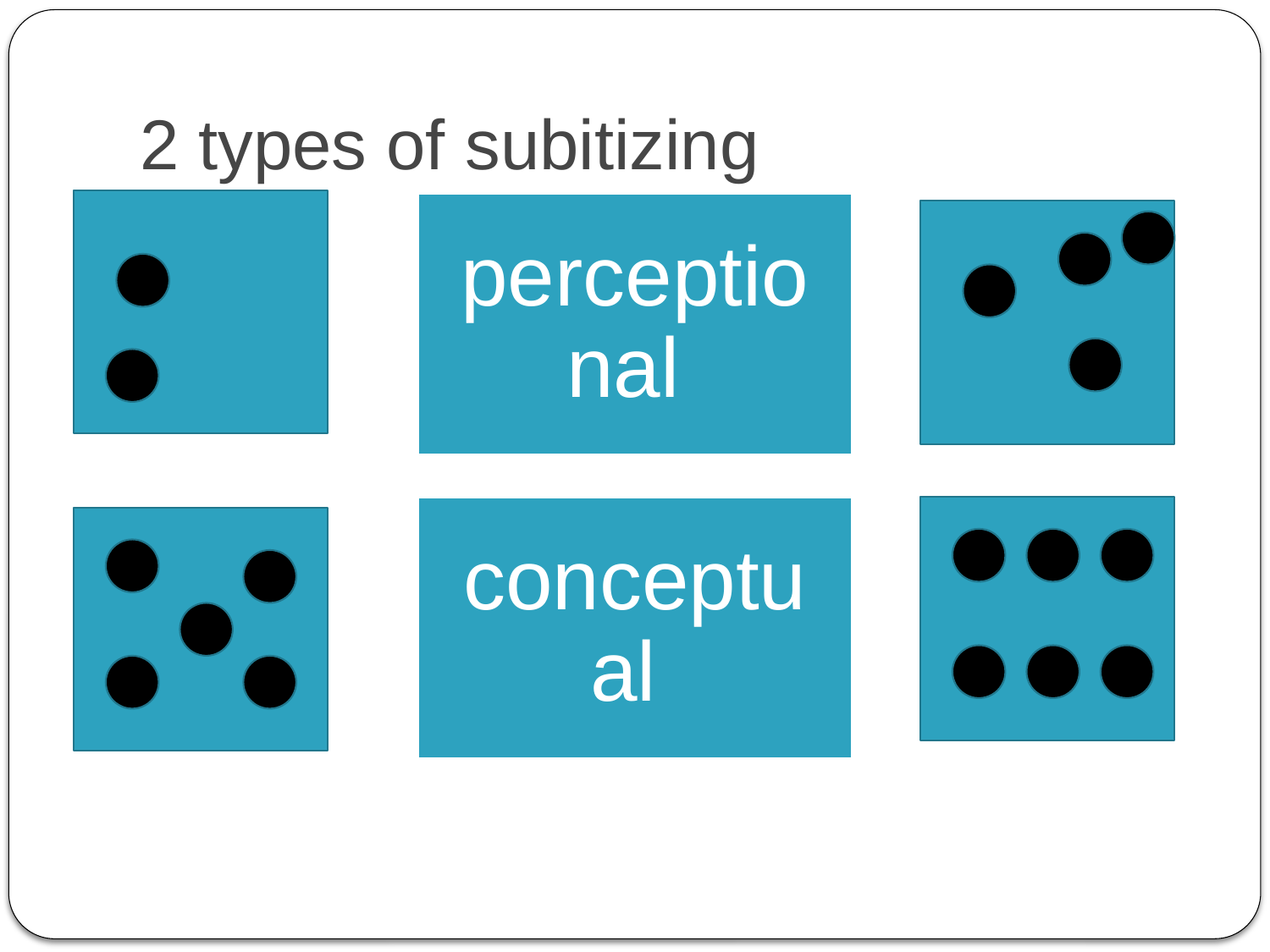

# 2 types of subitizing

perceptional
conceptual